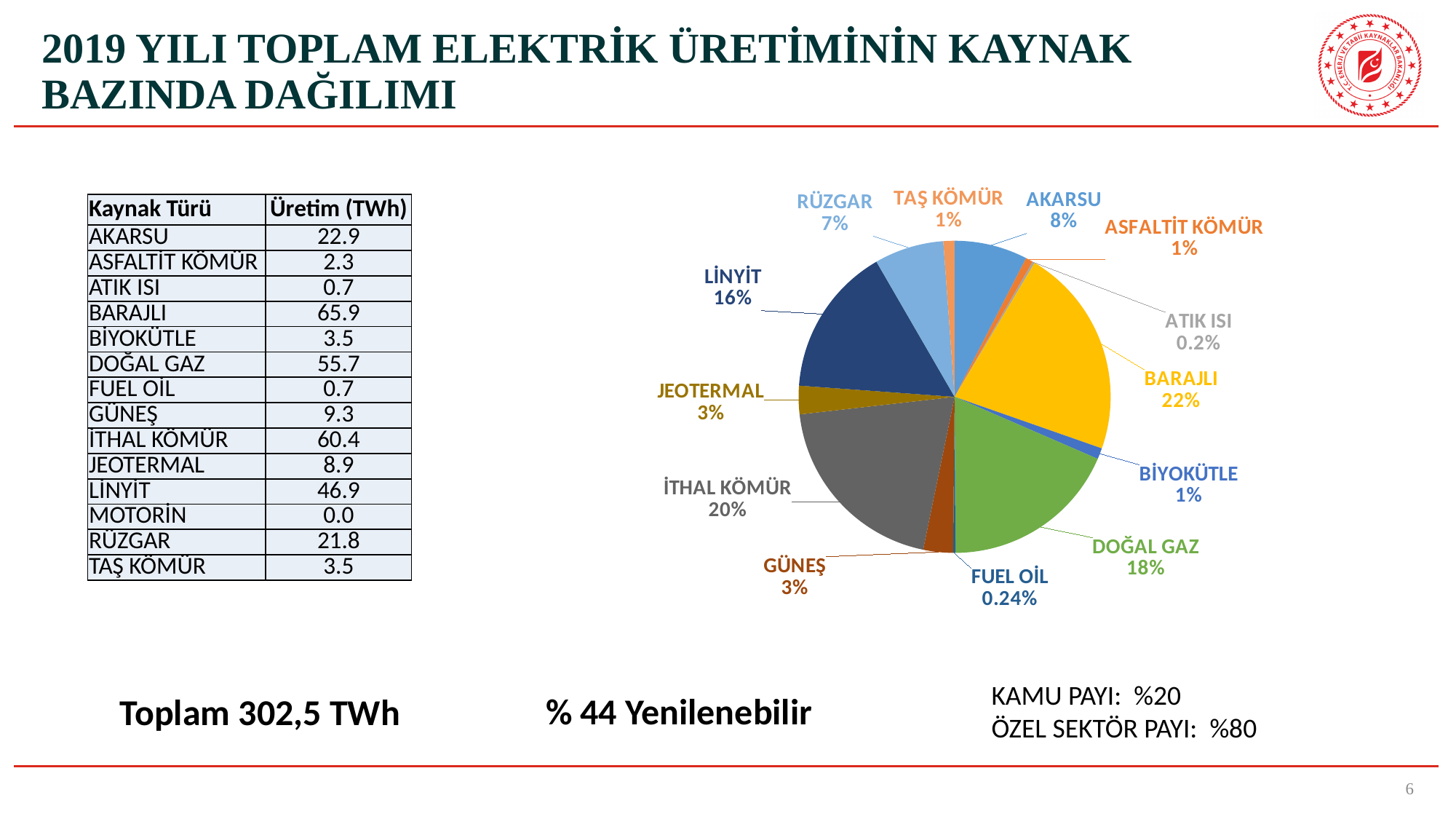

# 2019 YILI TOPLAM ELEKTRİK ÜRETİMİNİN KAYNAK BAZINDA DAĞILIMI

### Chart

| Category |  |
|---|---|
| AKARSU | 7.584625653996666 |
| ASFALTİT KÖMÜR | 0.7681050961180136 |
| ATIK ISI | 0.2199138545936819 |
| BARAJLI | 21.791675189666503 |
| BİYOKÜTLE | 1.1418081934957827 |
| DOĞAL GAZ | 18.40590299498582 |
| FUEL OİL | 0.24243353545838456 |
| GÜNEŞ | 3.083793228787545 |
| İTHAL KÖMÜR | 19.957400595768295 |
| JEOTERMAL | 2.949474097779026 |
| LİNYİT | 15.500663799635312 |
| MOTORİN | 0.0003559770143415102 |
| RÜZGAR | 7.192991283873716 |
| TAŞ KÖMÜR | 1.1608564988269163 |
| Kaynak Türü | Üretim (TWh) |
| --- | --- |
| AKARSU | 22.9 |
| ASFALTİT KÖMÜR | 2.3 |
| ATIK ISI | 0.7 |
| BARAJLI | 65.9 |
| BİYOKÜTLE | 3.5 |
| DOĞAL GAZ | 55.7 |
| FUEL OİL | 0.7 |
| GÜNEŞ | 9.3 |
| İTHAL KÖMÜR | 60.4 |
| JEOTERMAL | 8.9 |
| LİNYİT | 46.9 |
| MOTORİN | 0.0 |
| RÜZGAR | 21.8 |
| TAŞ KÖMÜR | 3.5 |
KAMU PAYI:  %20
ÖZEL SEKTÖR PAYI:  %80
% 44 Yenilenebilir
Toplam 302,5 TWh
6